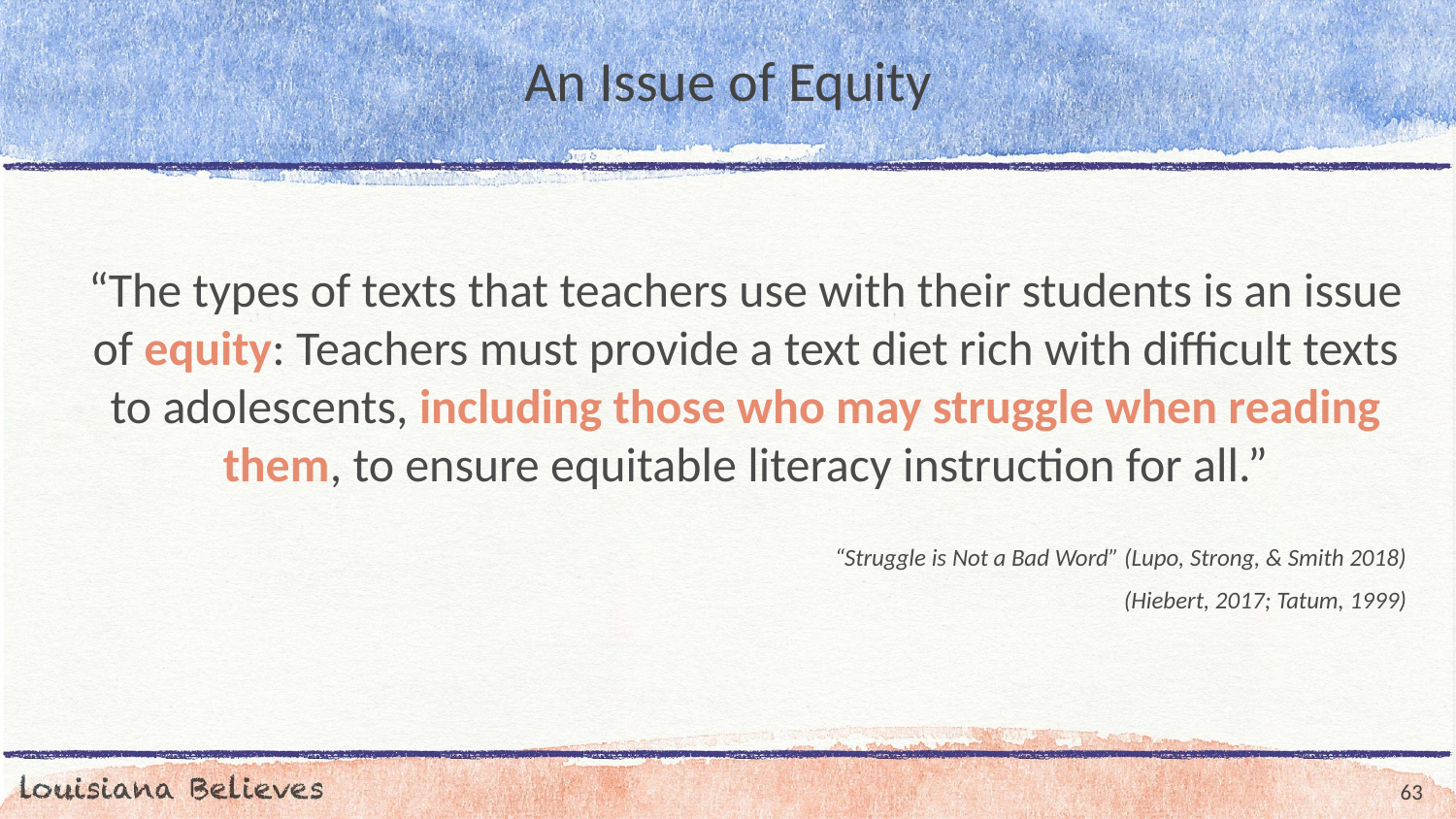

# An Issue of Equity
“The types of texts that teachers use with their students is an issue of equity: Teachers must provide a text diet rich with difficult texts to adolescents, including those who may struggle when reading them, to ensure equitable literacy instruction for all.”
“Struggle is Not a Bad Word” (Lupo, Strong, & Smith 2018)
(Hiebert, 2017; Tatum, 1999)